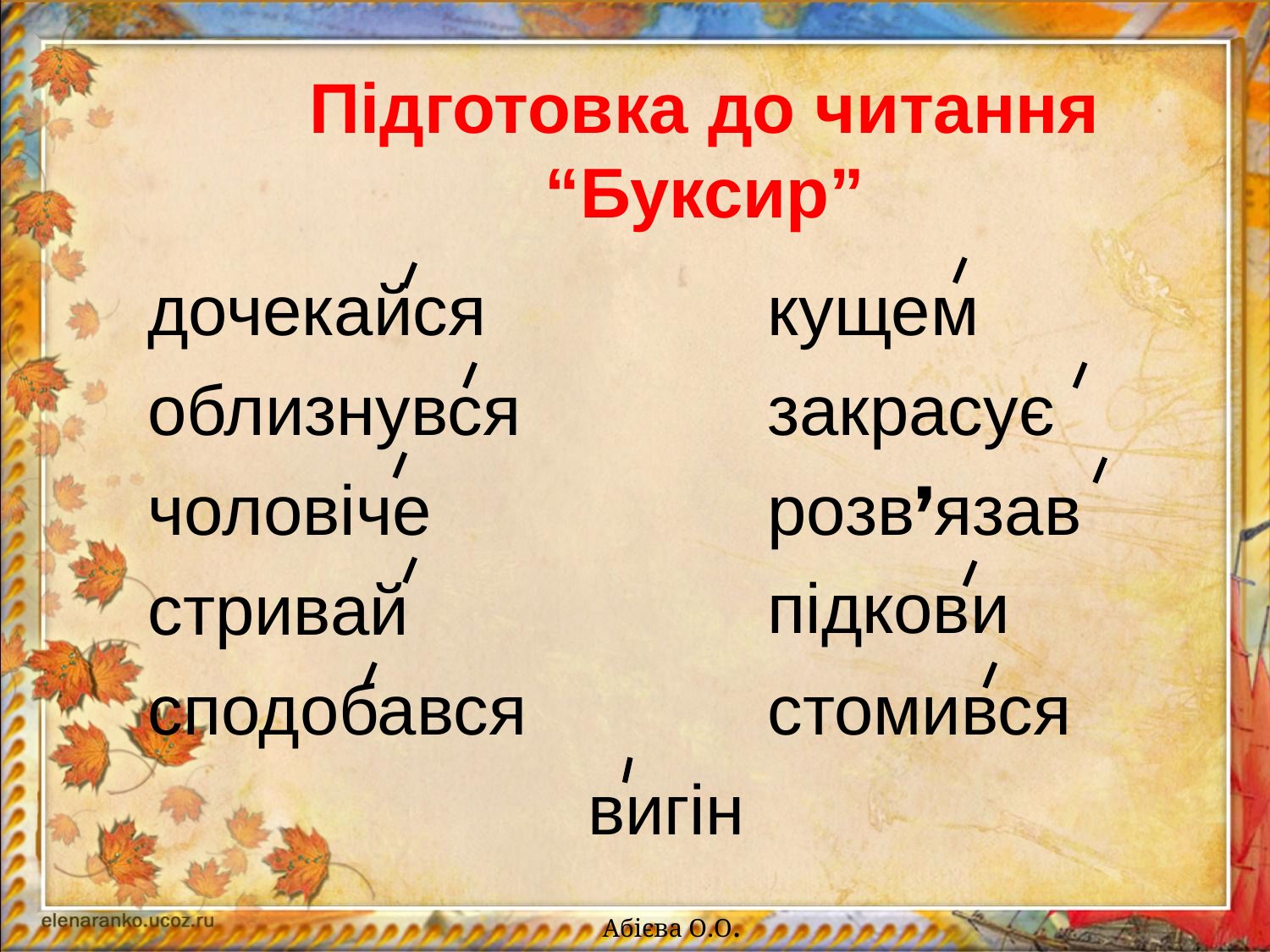

Підготовка до читання
“Буксир”
дочекайся
кущем
облизнувся
закрасує
чоловіче
розв’язав
підкови
стривай
сподобався
стомився
вигін
Абієва О.О.